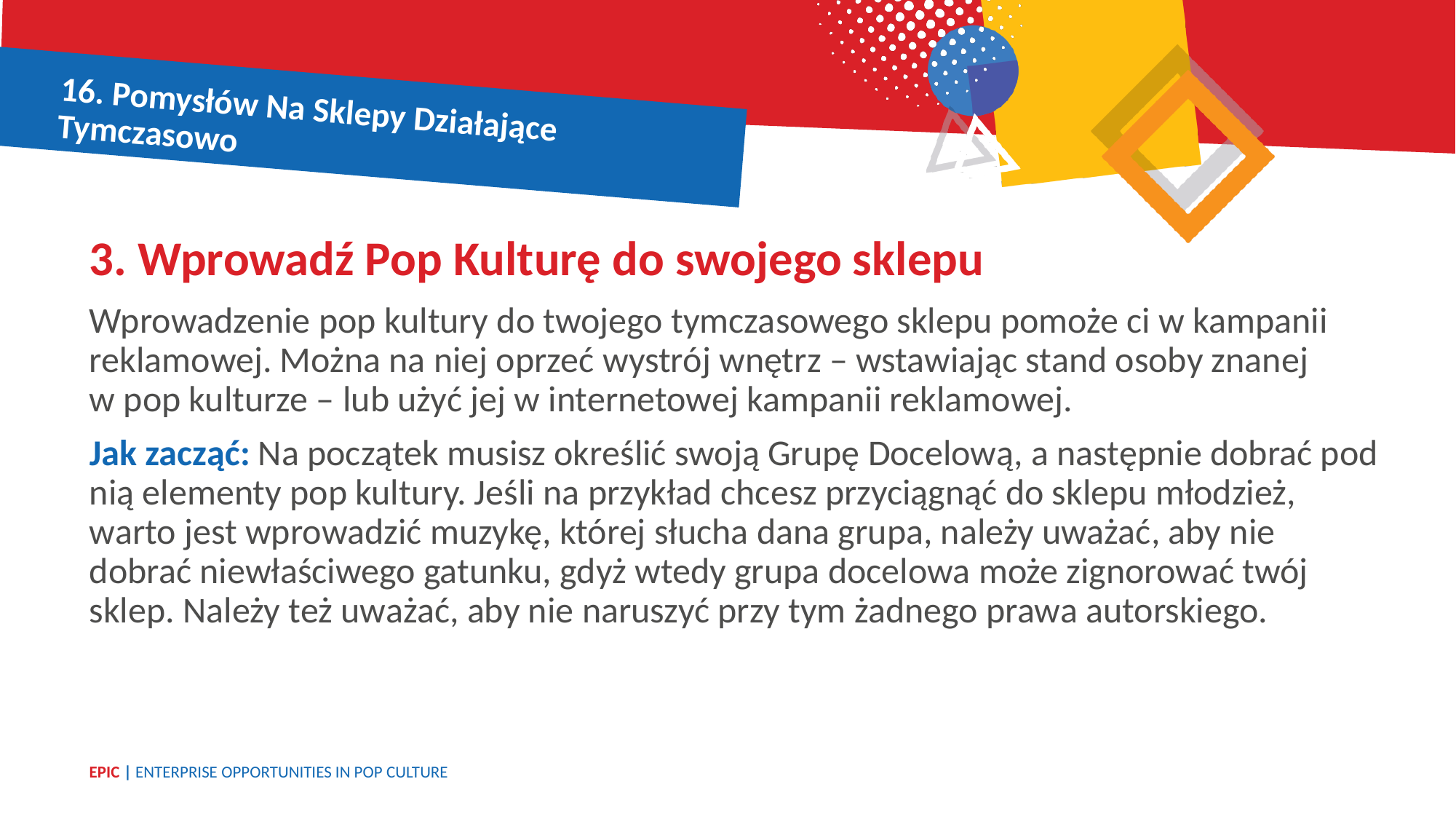

16. Pomysłów Na Sklepy Działające Tymczasowo
3. Wprowadź Pop Kulturę do swojego sklepu
Wprowadzenie pop kultury do twojego tymczasowego sklepu pomoże ci w kampanii reklamowej. Można na niej oprzeć wystrój wnętrz – wstawiając stand osoby znanej
w pop kulturze – lub użyć jej w internetowej kampanii reklamowej.
Jak zacząć: Na początek musisz określić swoją Grupę Docelową, a następnie dobrać pod nią elementy pop kultury. Jeśli na przykład chcesz przyciągnąć do sklepu młodzież, warto jest wprowadzić muzykę, której słucha dana grupa, należy uważać, aby nie dobrać niewłaściwego gatunku, gdyż wtedy grupa docelowa może zignorować twój sklep. Należy też uważać, aby nie naruszyć przy tym żadnego prawa autorskiego.